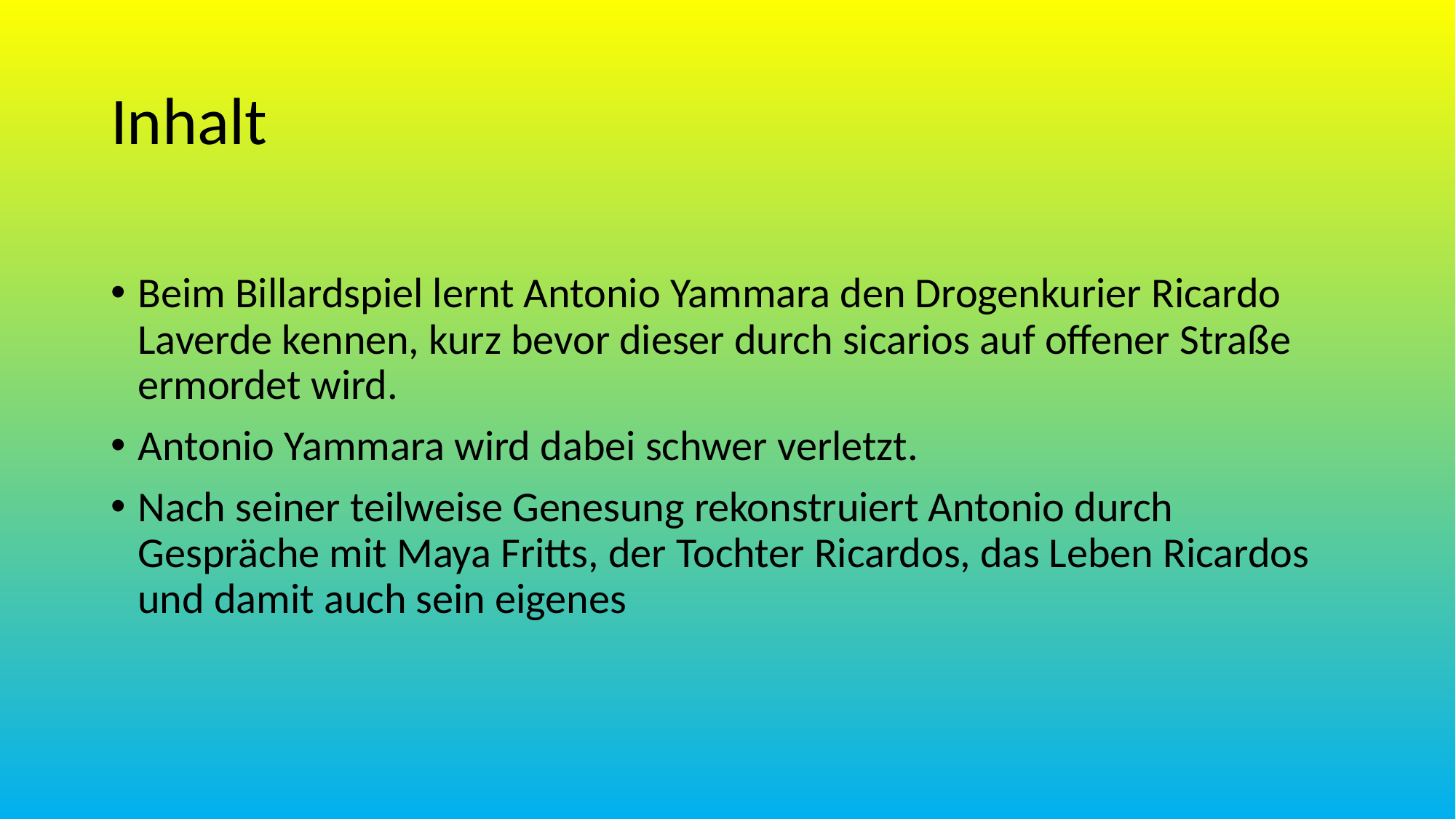

Inhalt

Beim Billardspiel lernt Antonio Yammara den Drogenkurier Ricardo Laverde kennen, kurz bevor dieser durch sicarios auf offener Straße ermordet wird.
Antonio Yammara wird dabei schwer verletzt.
Nach seiner teilweise Genesung rekonstruiert Antonio durch Gespräche mit Maya Fritts, der Tochter Ricardos, das Leben Ricardos und damit auch sein eigenes